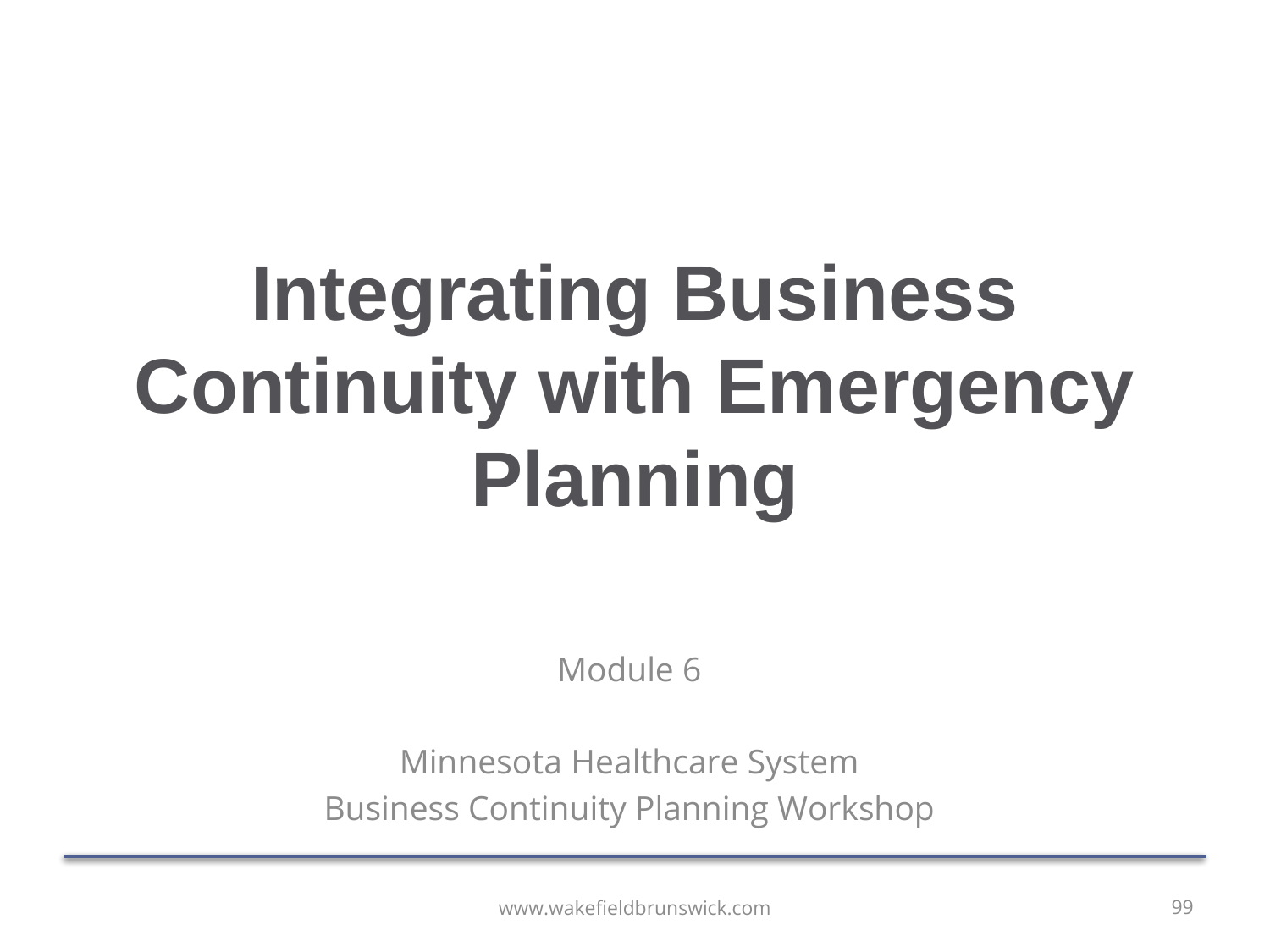

# Integrating Business Continuity with Emergency Planning
Module 6

Minnesota Healthcare System
Business Continuity Planning Workshop
www.wakefieldbrunswick.com
99